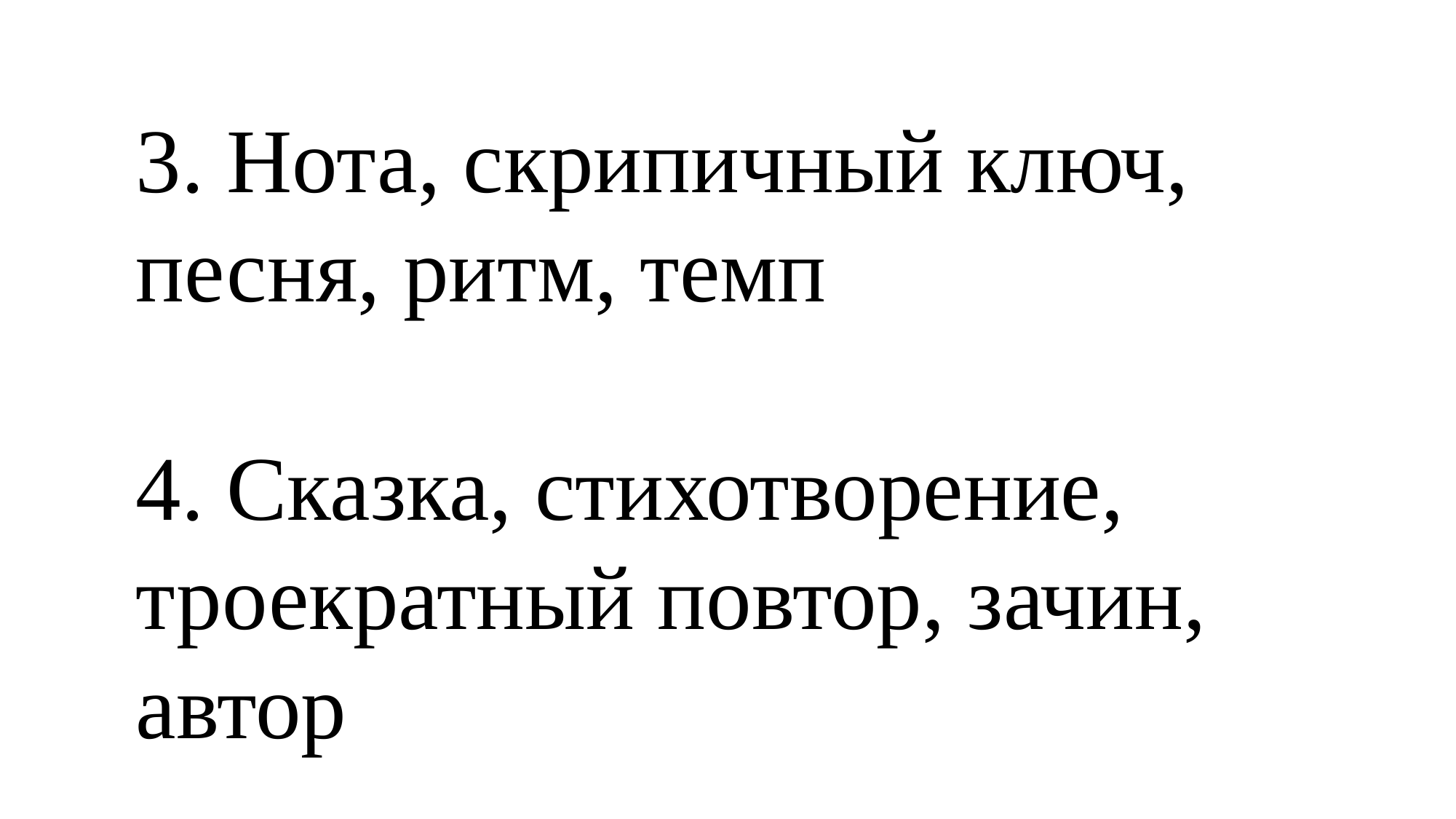

3. Нота, скрипичный ключ, песня, ритм, темп

4. Сказка, стихотворение, троекратный повтор, зачин, автор